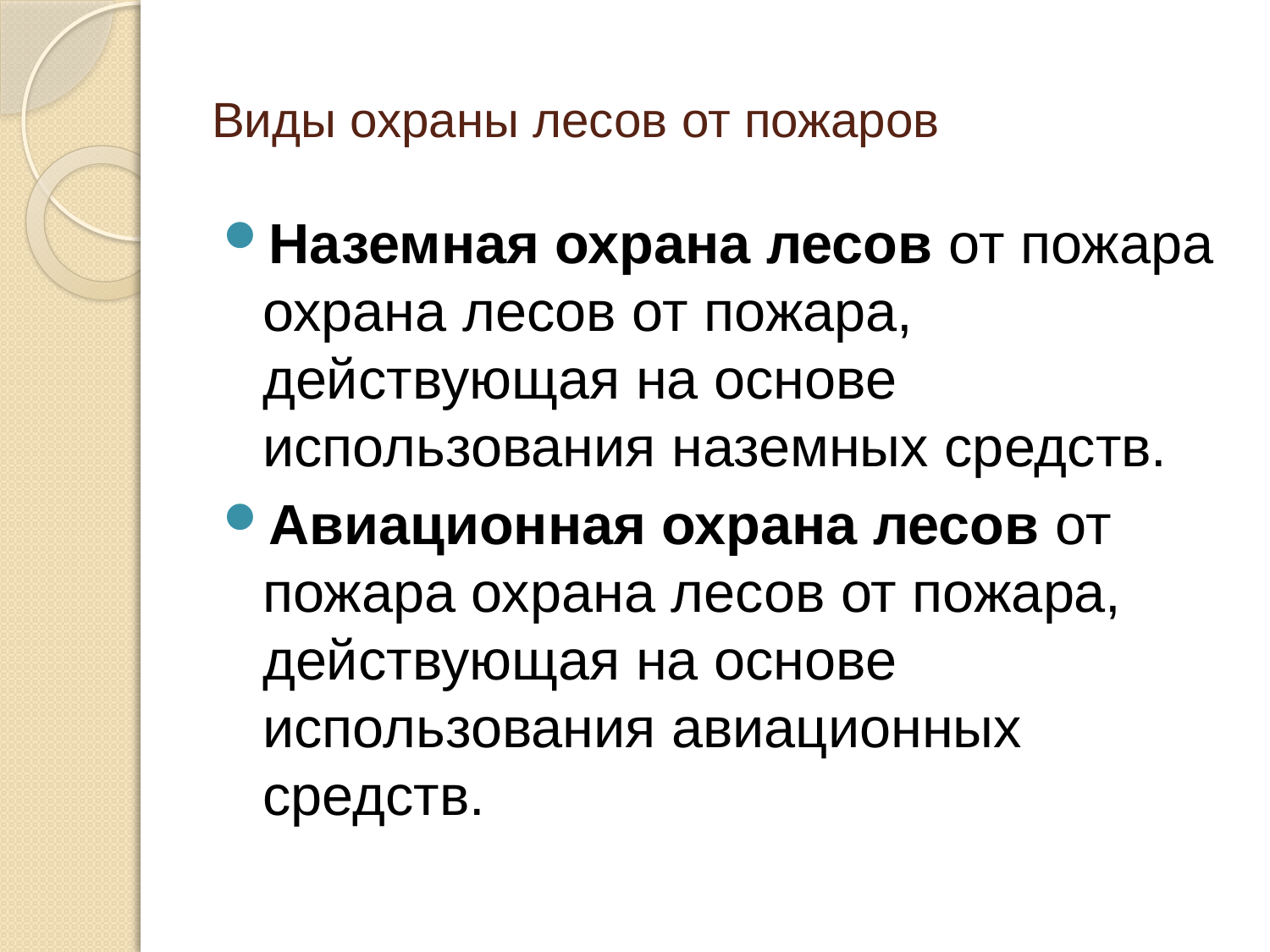

# Виды охраны лесов от пожаров
Наземная охрана лесов от пожара охрана лесов от пожара, действующая на основе использования наземных средств.
Авиационная охрана лесов от пожара охрана лесов от пожара, действующая на основе использования авиационных средств.